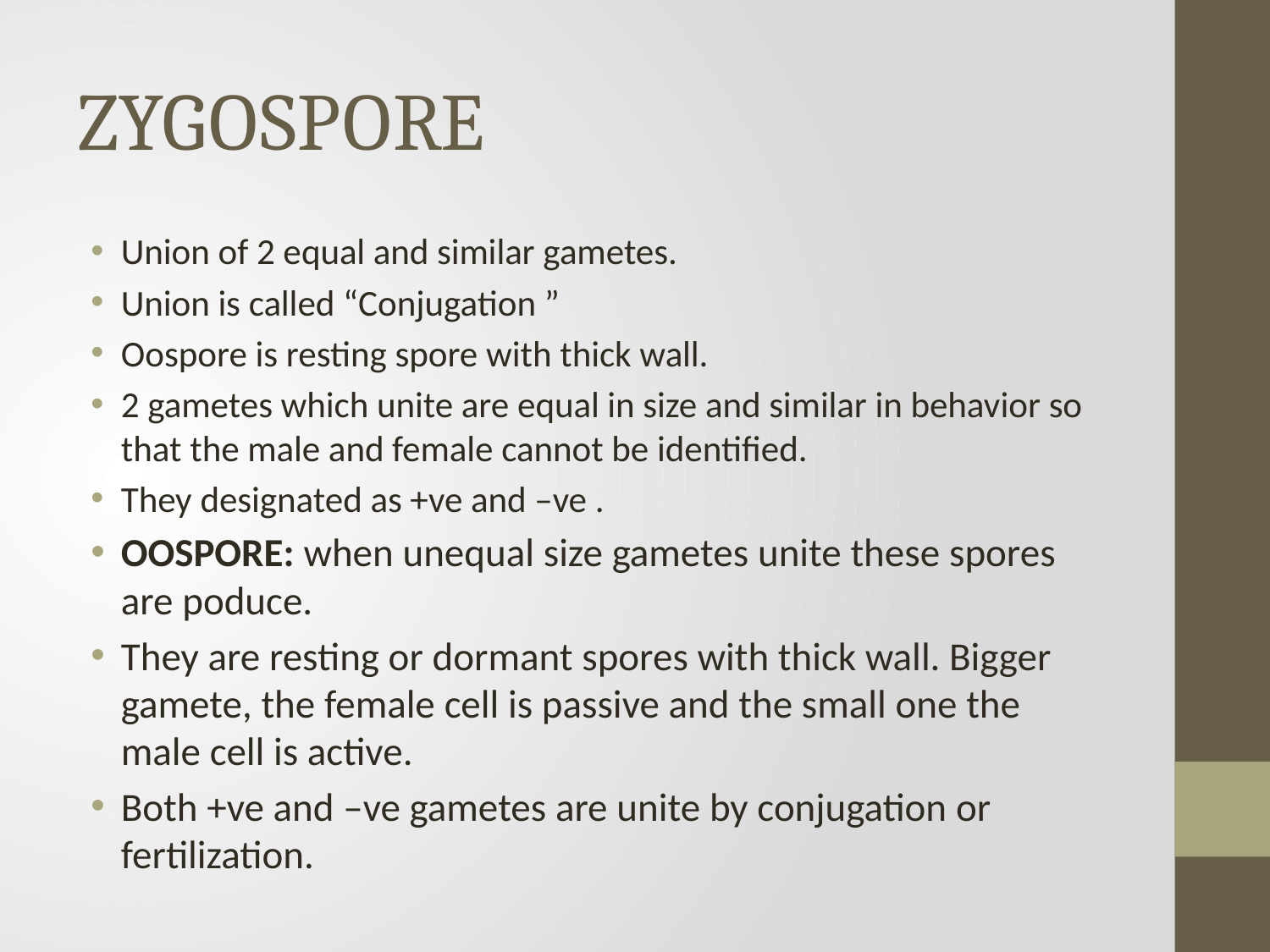

# ZYGOSPORE
Union of 2 equal and similar gametes.
Union is called “Conjugation ”
Oospore is resting spore with thick wall.
2 gametes which unite are equal in size and similar in behavior so that the male and female cannot be identified.
They designated as +ve and –ve .
OOSPORE: when unequal size gametes unite these spores are poduce.
They are resting or dormant spores with thick wall. Bigger gamete, the female cell is passive and the small one the male cell is active.
Both +ve and –ve gametes are unite by conjugation or fertilization.